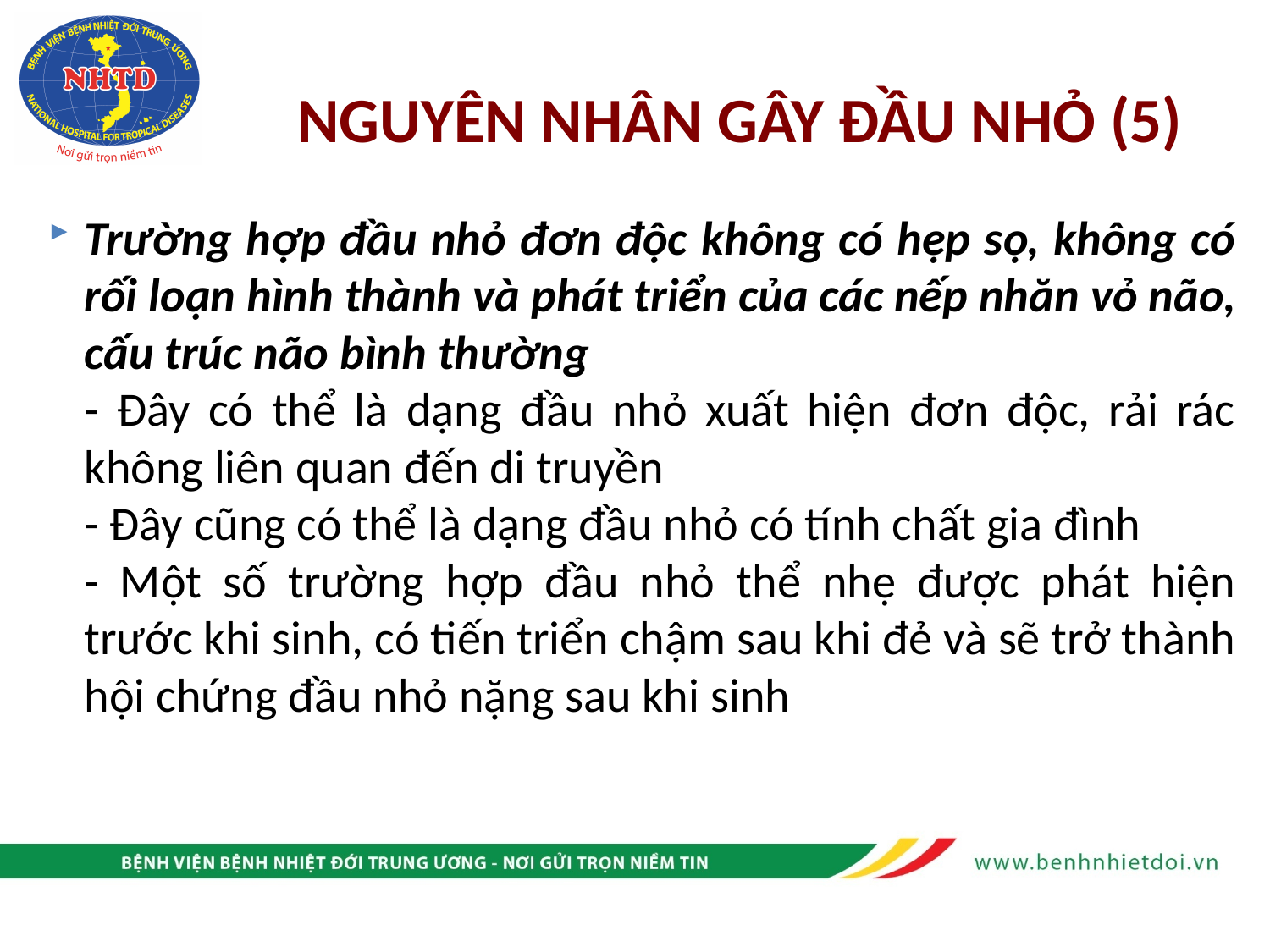

# NGUYÊN NHÂN GÂY ĐẦU NHỎ (5)
Trường hợp đầu nhỏ đơn độc không có hẹp sọ, không có rối loạn hình thành và phát triển của các nếp nhăn vỏ não, cấu trúc não bình thường
	- Đây có thể là dạng đầu nhỏ xuất hiện đơn độc, rải rác không liên quan đến di truyền
	- Đây cũng có thể là dạng đầu nhỏ có tính chất gia đình
	- Một số trường hợp đầu nhỏ thể nhẹ được phát hiện trước khi sinh, có tiến triển chậm sau khi đẻ và sẽ trở thành hội chứng đầu nhỏ nặng sau khi sinh